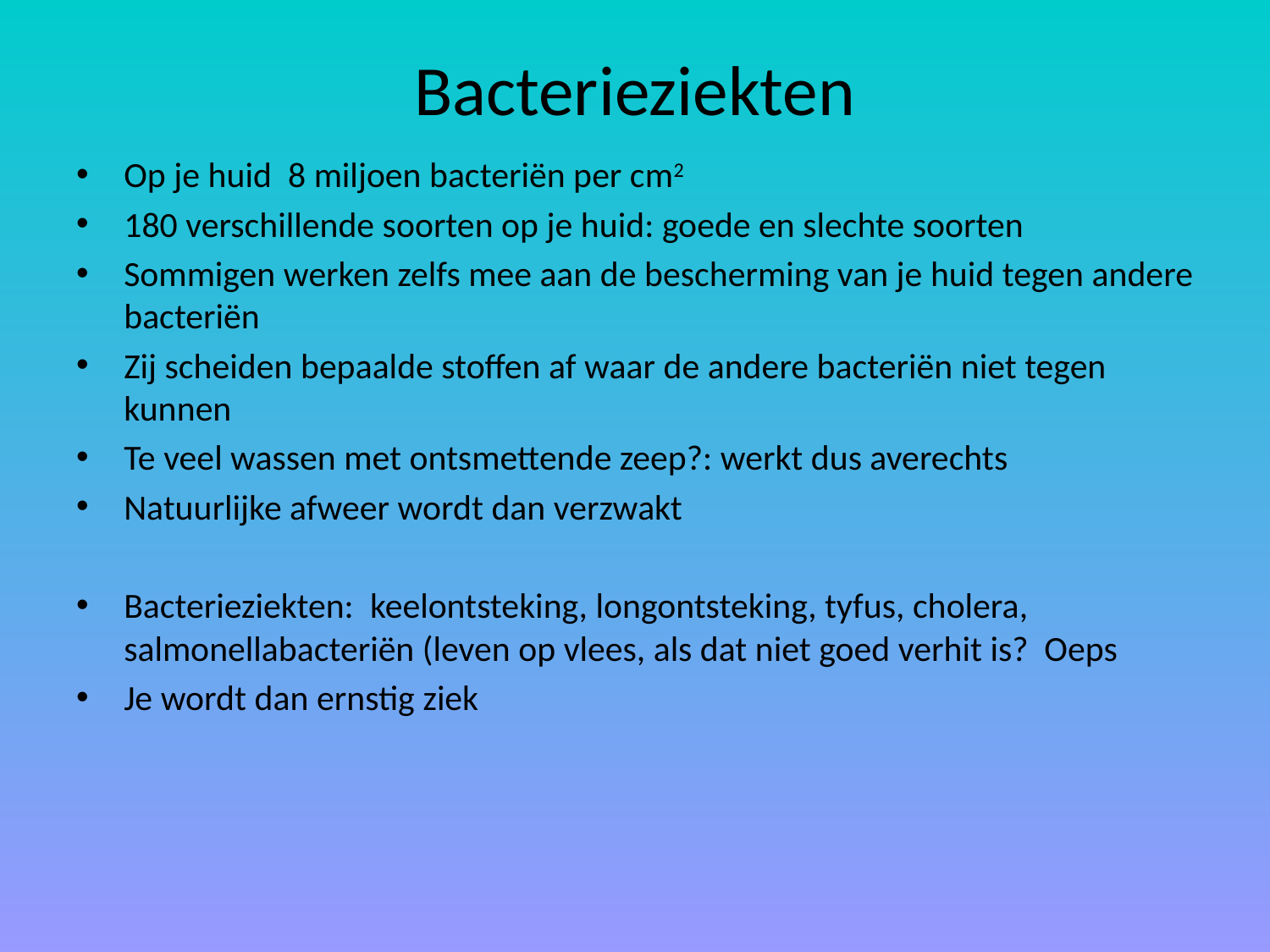

# Bacterieziekten
Op je huid  8 miljoen bacteriën per cm2
180 verschillende soorten op je huid: goede en slechte soorten
Sommigen werken zelfs mee aan de bescherming van je huid tegen andere bacteriën
Zij scheiden bepaalde stoffen af waar de andere bacteriën niet tegen kunnen
Te veel wassen met ontsmettende zeep?: werkt dus averechts
Natuurlijke afweer wordt dan verzwakt

Bacterieziekten:  keelontsteking, longontsteking, tyfus, cholera, salmonellabacteriën (leven op vlees, als dat niet goed verhit is?  Oeps
Je wordt dan ernstig ziek